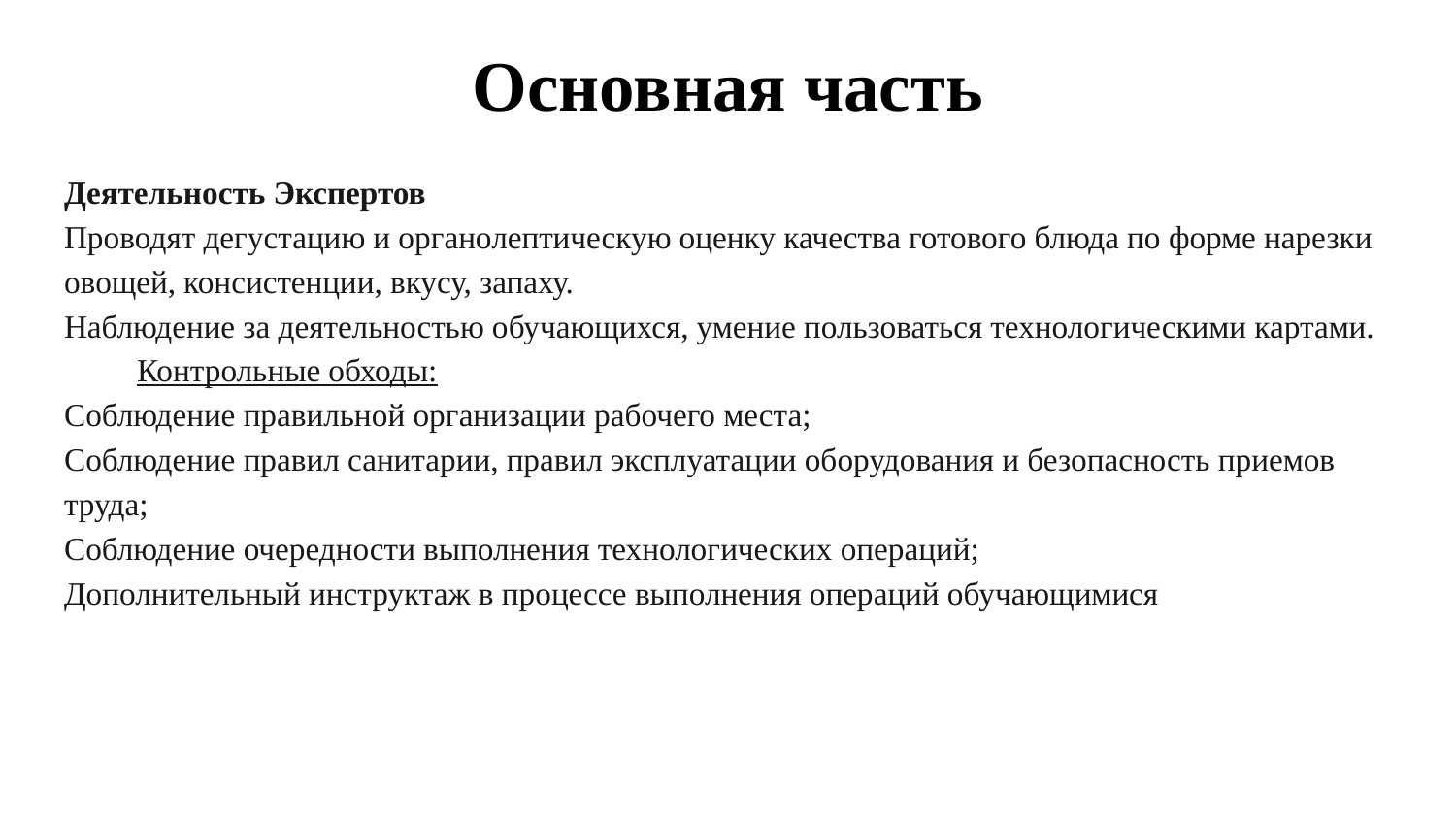

# Основная часть
Деятельность Экспертов
Проводят дегустацию и органолептическую оценку качества готового блюда по форме нарезки овощей, консистенции, вкусу, запаху.
Наблюдение за деятельностью обучающихся, умение пользоваться технологическими картами.
Контрольные обходы:
Соблюдение правильной организации рабочего места;
Соблюдение правил санитарии, правил эксплуатации оборудования и безопасность приемов труда;
Соблюдение очередности выполнения технологических операций;
Дополнительный инструктаж в процессе выполнения операций обучающимися